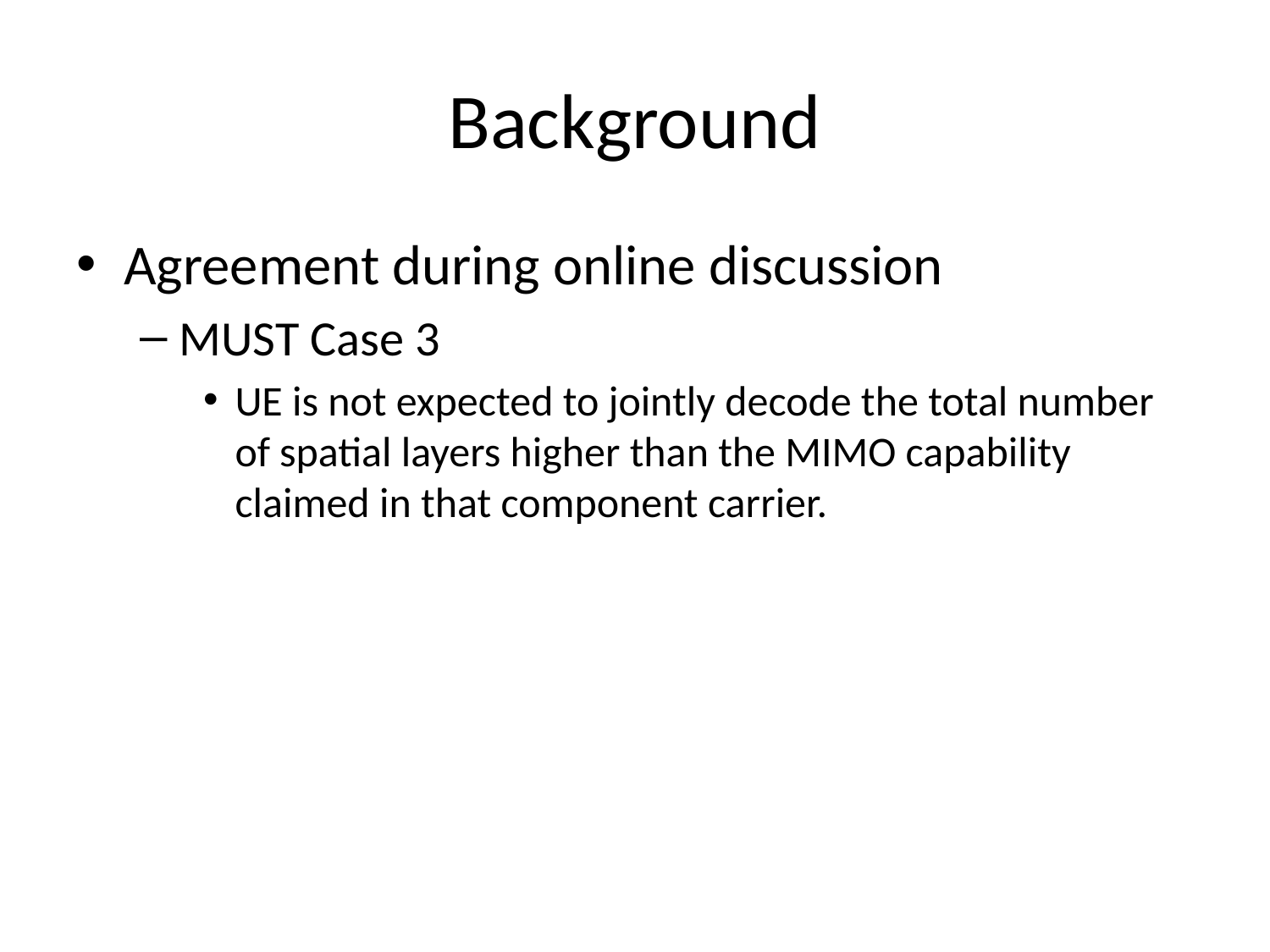

# Background
Agreement during online discussion
MUST Case 3
UE is not expected to jointly decode the total number of spatial layers higher than the MIMO capability claimed in that component carrier.